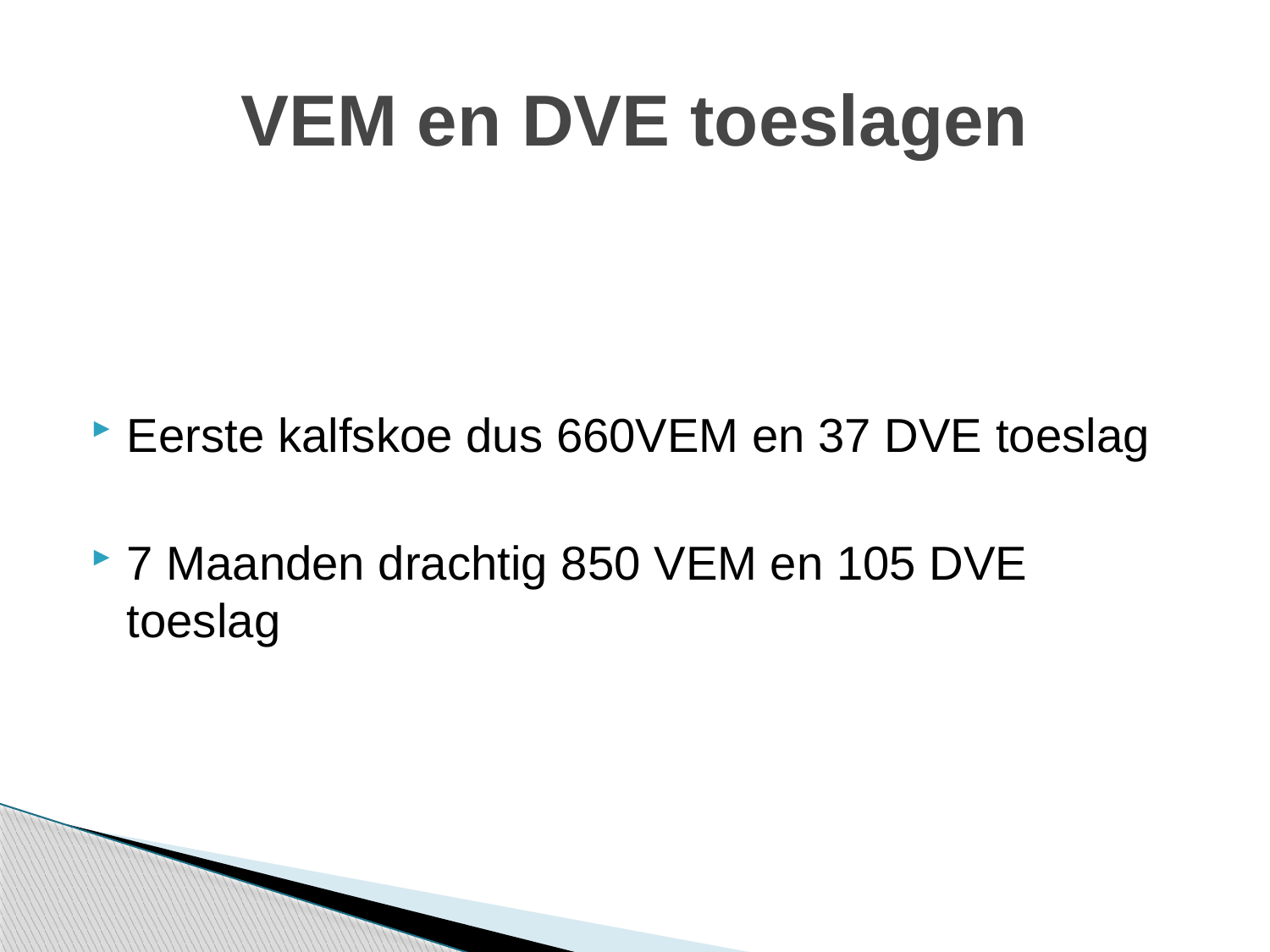

# VEM en DVE toeslagen

Eerste kalfskoe dus 660VEM en 37 DVE toeslag

7 Maanden drachtig 850 VEM en 105 DVE toeslag